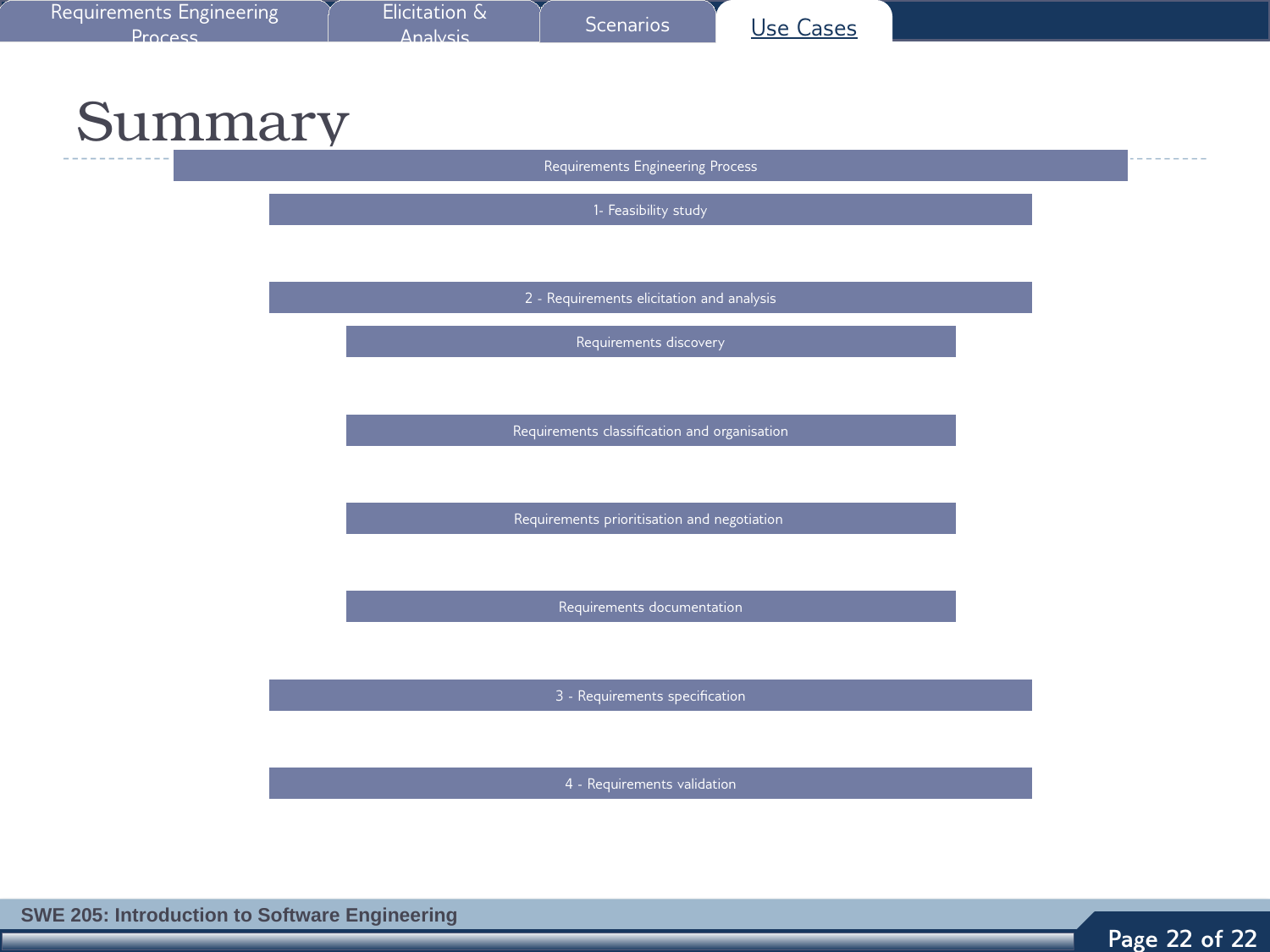

Requirements Engineering Process
Elicitation & Analysis
Scenarios
Use Cases
# Summary
Requirements Engineering Process
1- Feasibility study
2 - Requirements elicitation and analysis
4 - Requirements validation
3 - Requirements specification
Requirements discovery
Requirements classification and organisation
Requirements prioritisation and negotiation
Requirements documentation
22
Page 22 of 22